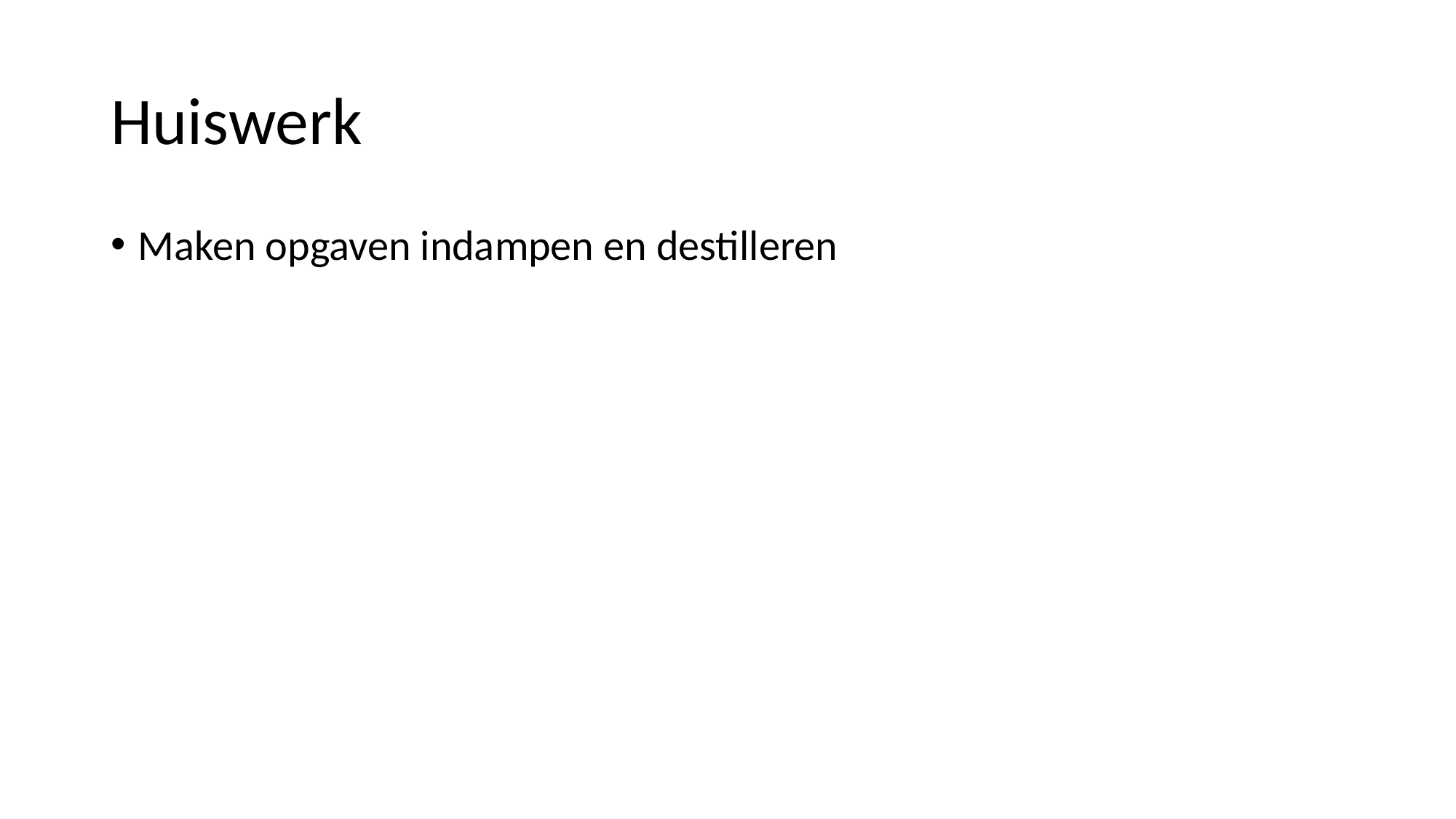

# Huiswerk
Maken opgaven indampen en destilleren